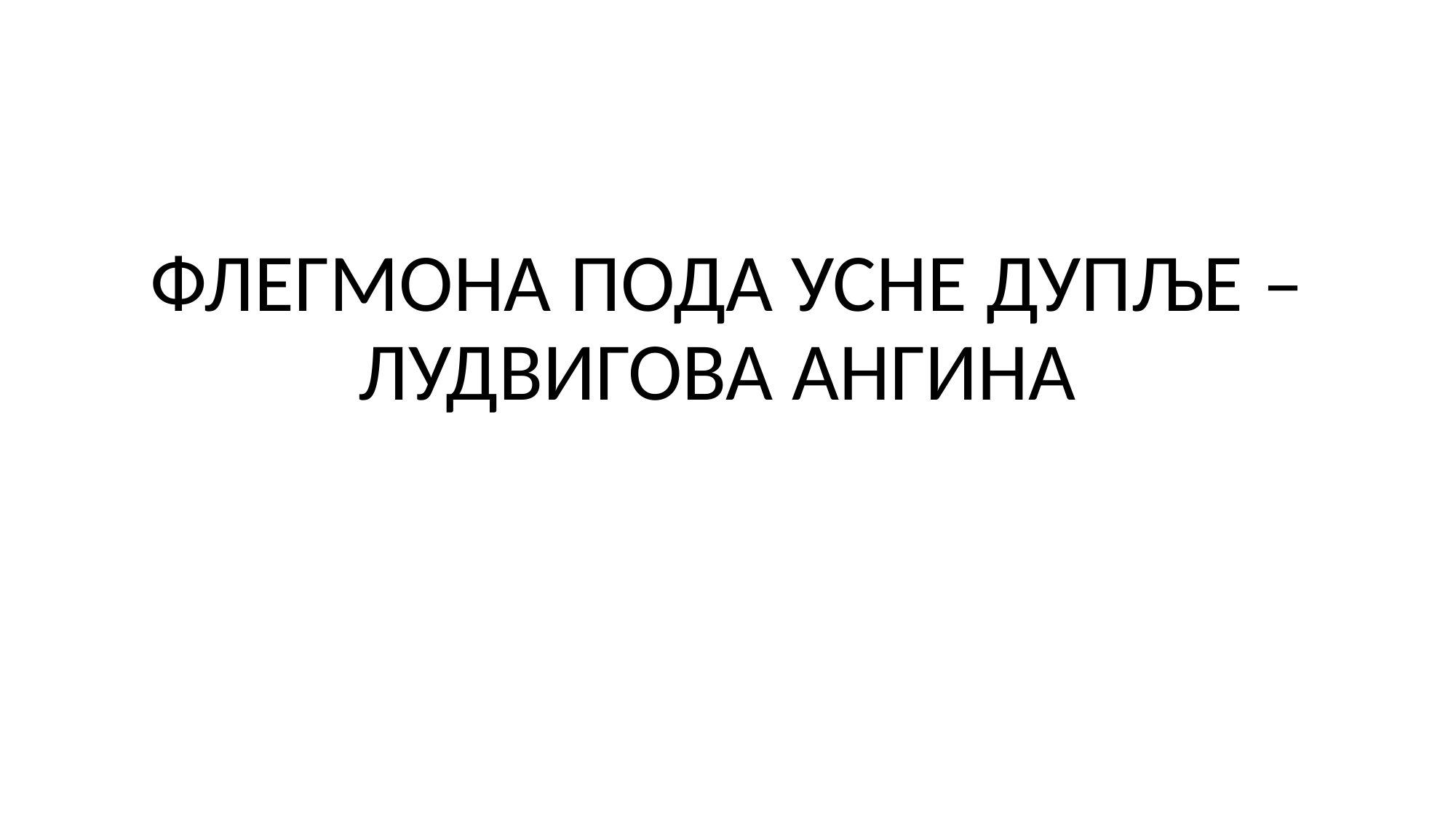

# ФЛЕГМОНА ПОДА УСНЕ ДУПЉЕ – ЛУДВИГОВА АНГИНА